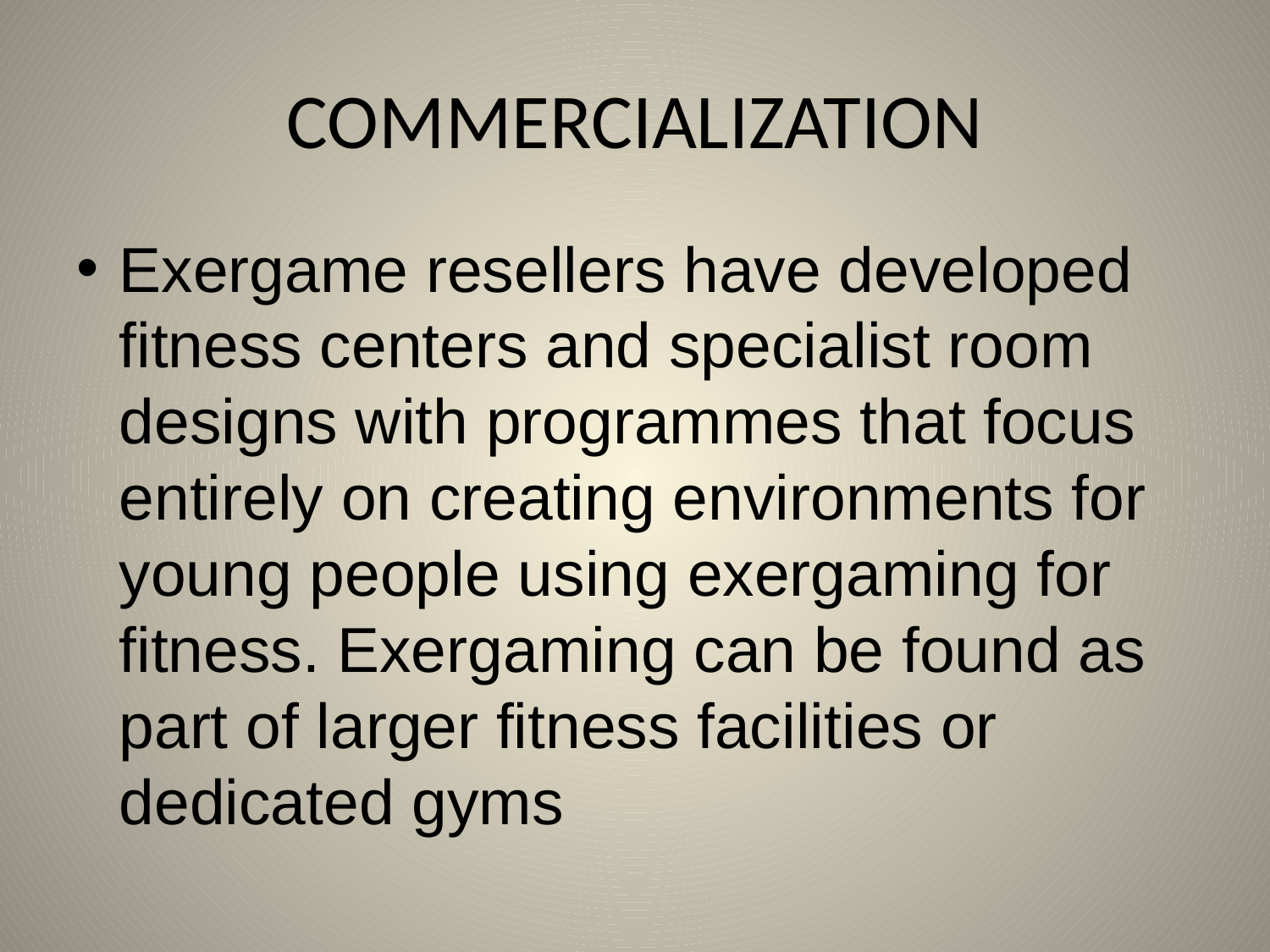

# COMMERCIALIZATION
Exergame resellers have developed fitness centers and specialist room designs with programmes that focus entirely on creating environments for young people using exergaming for fitness. Exergaming can be found as part of larger fitness facilities or dedicated gyms